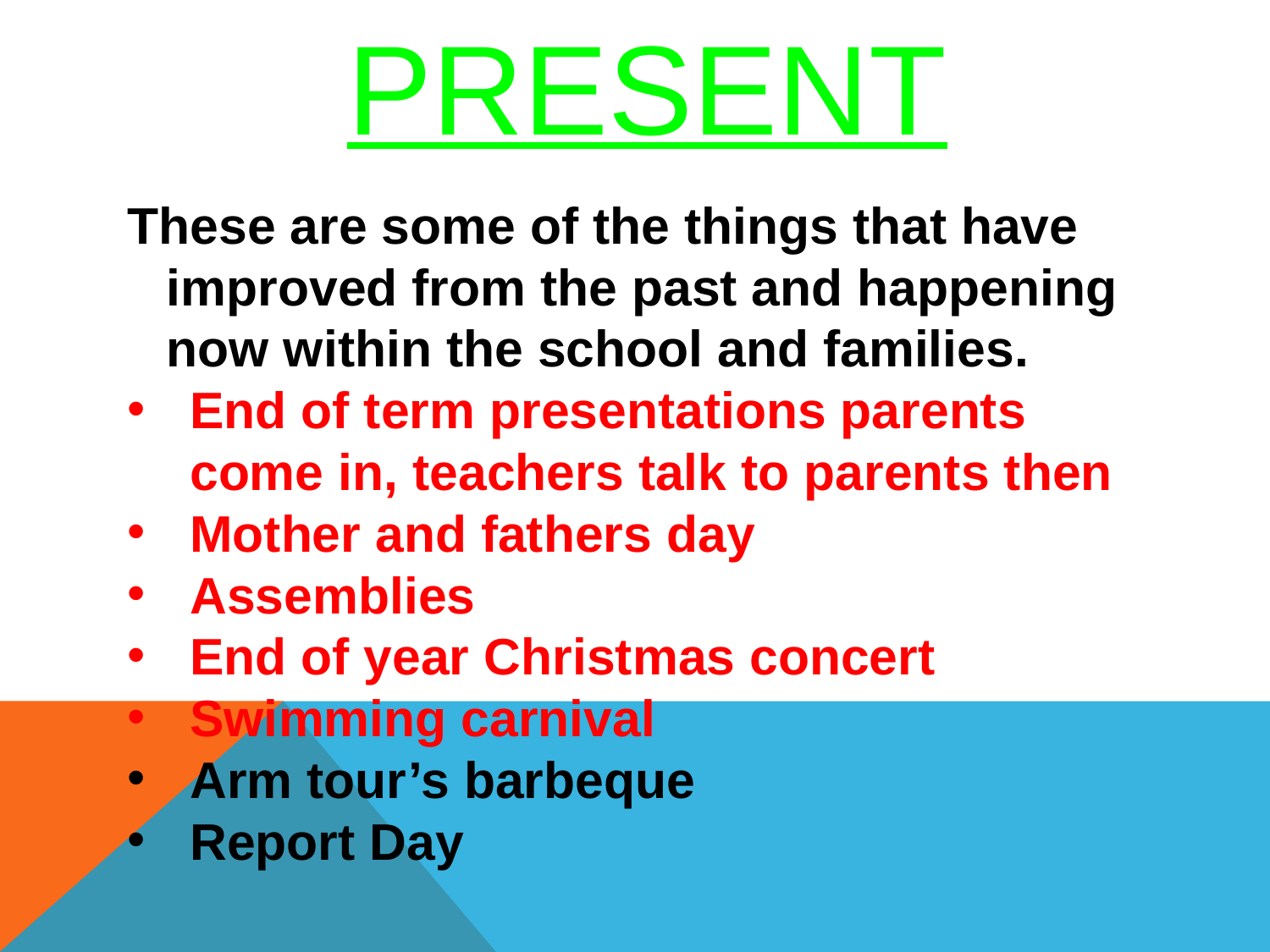

# Present
These are some of the things that have improved from the past and happening now within the school and families.
End of term presentations parents come in, teachers talk to parents then
Mother and fathers day
Assemblies
End of year Christmas concert
Swimming carnival
Arm tour’s barbeque
Report Day